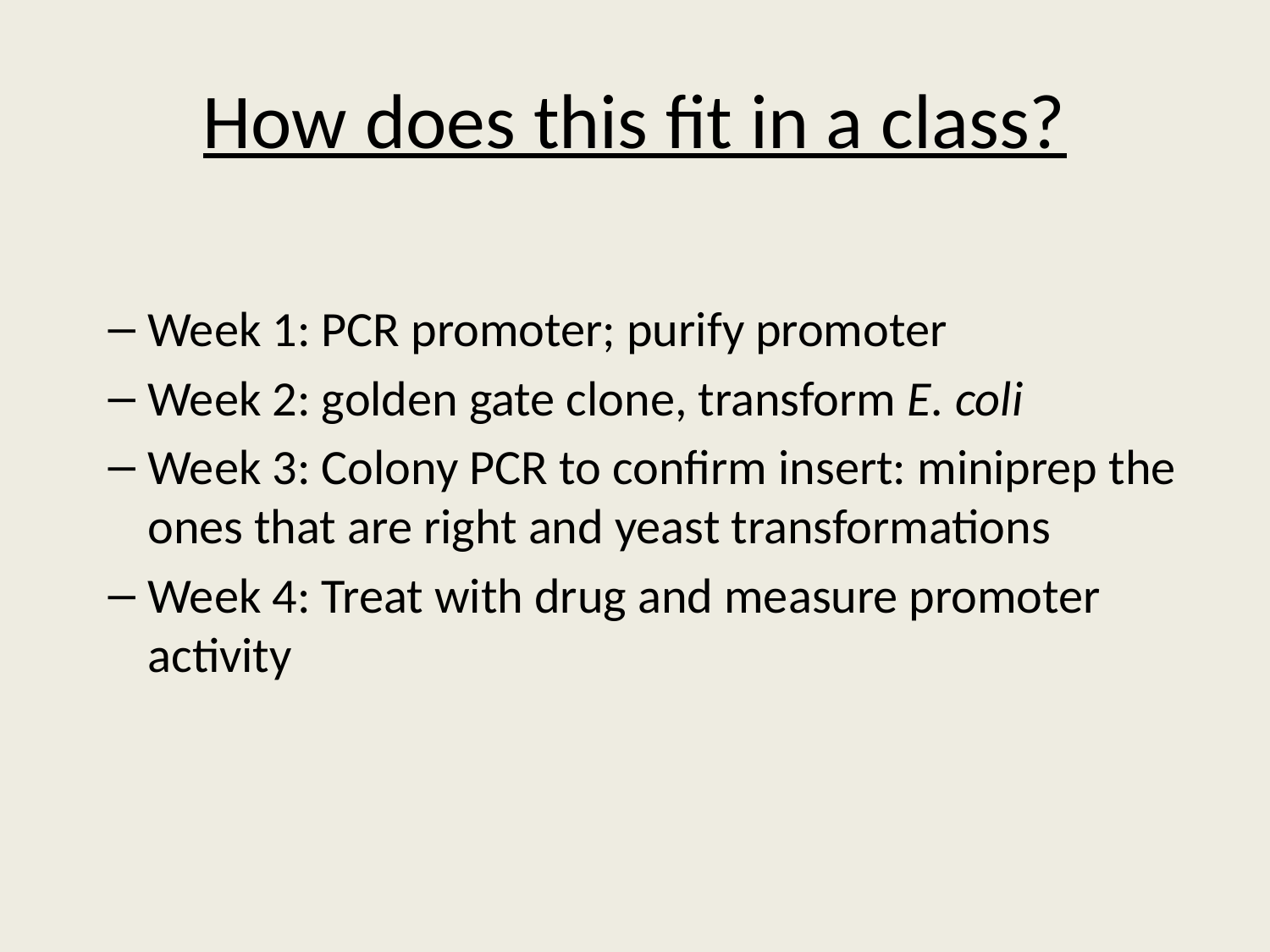

# How does this fit in a class?

Week 1: PCR promoter; purify promoter
Week 2: golden gate clone, transform E. coli
Week 3: Colony PCR to confirm insert: miniprep the ones that are right and yeast transformations
Week 4: Treat with drug and measure promoter activity